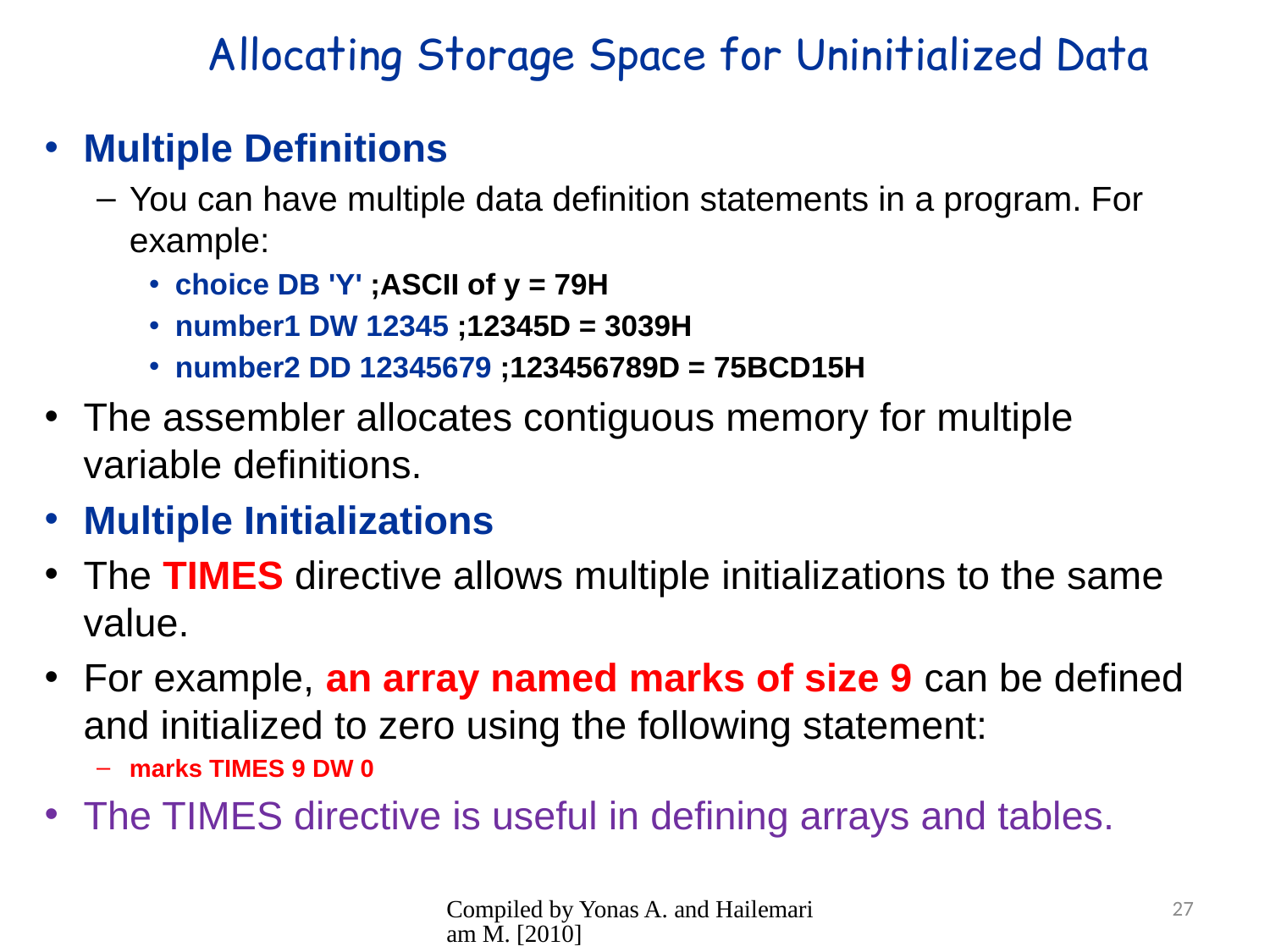

# Allocating Storage Space for Uninitialized Data
Multiple Definitions
You can have multiple data definition statements in a program. For example:
choice DB 'Y' ;ASCII of y = 79H
number1 DW 12345 ;12345D = 3039H
number2 DD 12345679 ;123456789D = 75BCD15H
The assembler allocates contiguous memory for multiple variable definitions.
Multiple Initializations
The TIMES directive allows multiple initializations to the same value.
For example, an array named marks of size 9 can be defined and initialized to zero using the following statement:
marks TIMES 9 DW 0
The TIMES directive is useful in defining arrays and tables.
Compiled by Yonas A. and Hailemariam M. [2010]
27